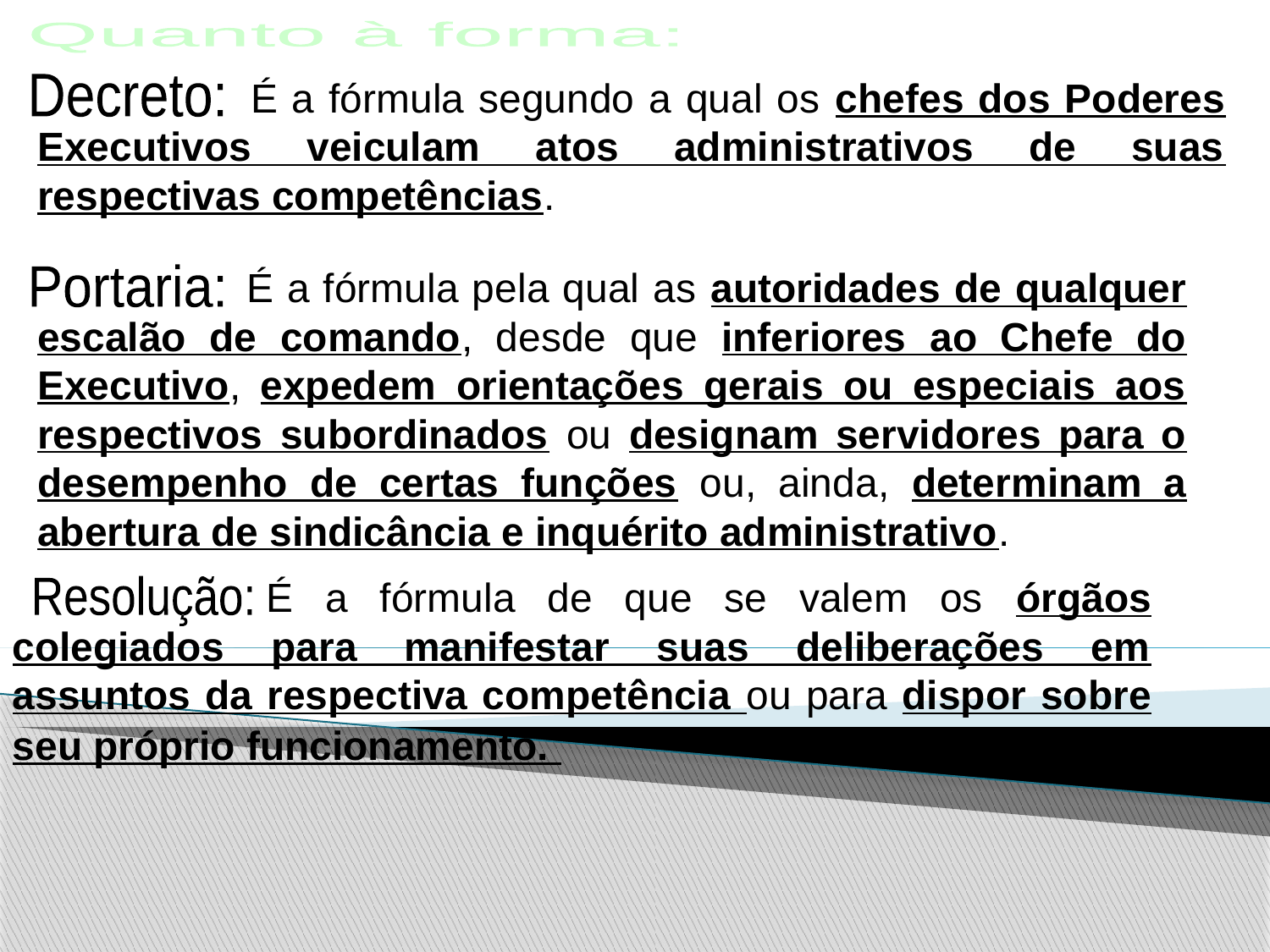

Quanto à forma:
	      É a fórmula segundo a qual os chefes dos Poderes Executivos veiculam atos administrativos de suas respectivas competências.
Decreto:
	      É a fórmula pela qual as autoridades de qualquer escalão de comando, desde que inferiores ao Chefe do Executivo, expedem orientações gerais ou especiais aos respectivos subordinados ou designam servidores para o desempenho de certas funções ou, ainda, determinam a abertura de sindicância e inquérito administrativo.
Portaria:
		É a fórmula de que se valem os órgãos colegiados para manifestar suas deliberações em assuntos da respectiva competência ou para dispor sobre seu próprio funcionamento.
Resolução: